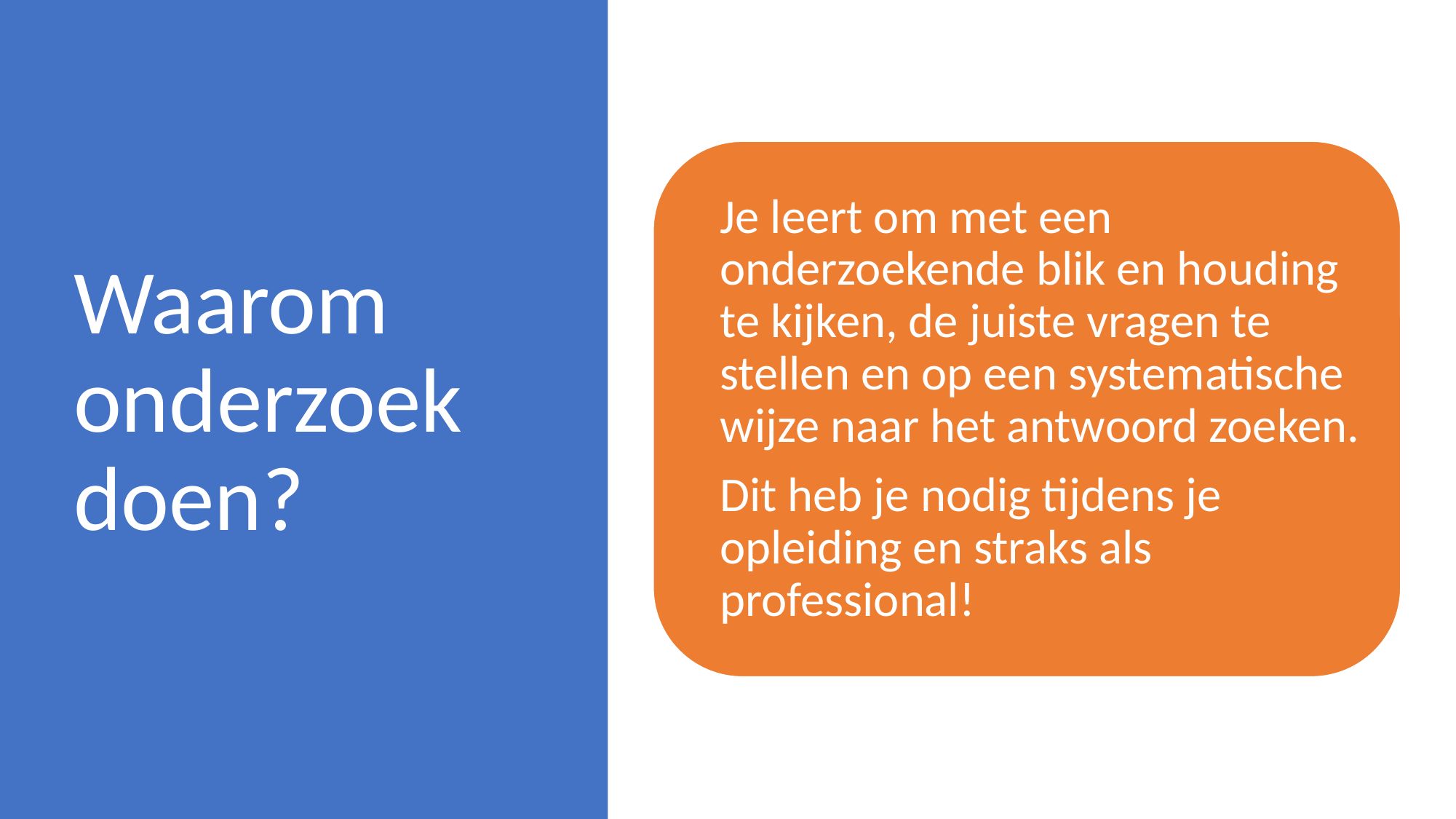

# Waarom onderzoek doen?
Je leert om met een onderzoekende blik en houding te kijken, de juiste vragen te stellen en op een systematische wijze naar het antwoord zoeken.
Dit heb je nodig tijdens je opleiding en straks als professional!